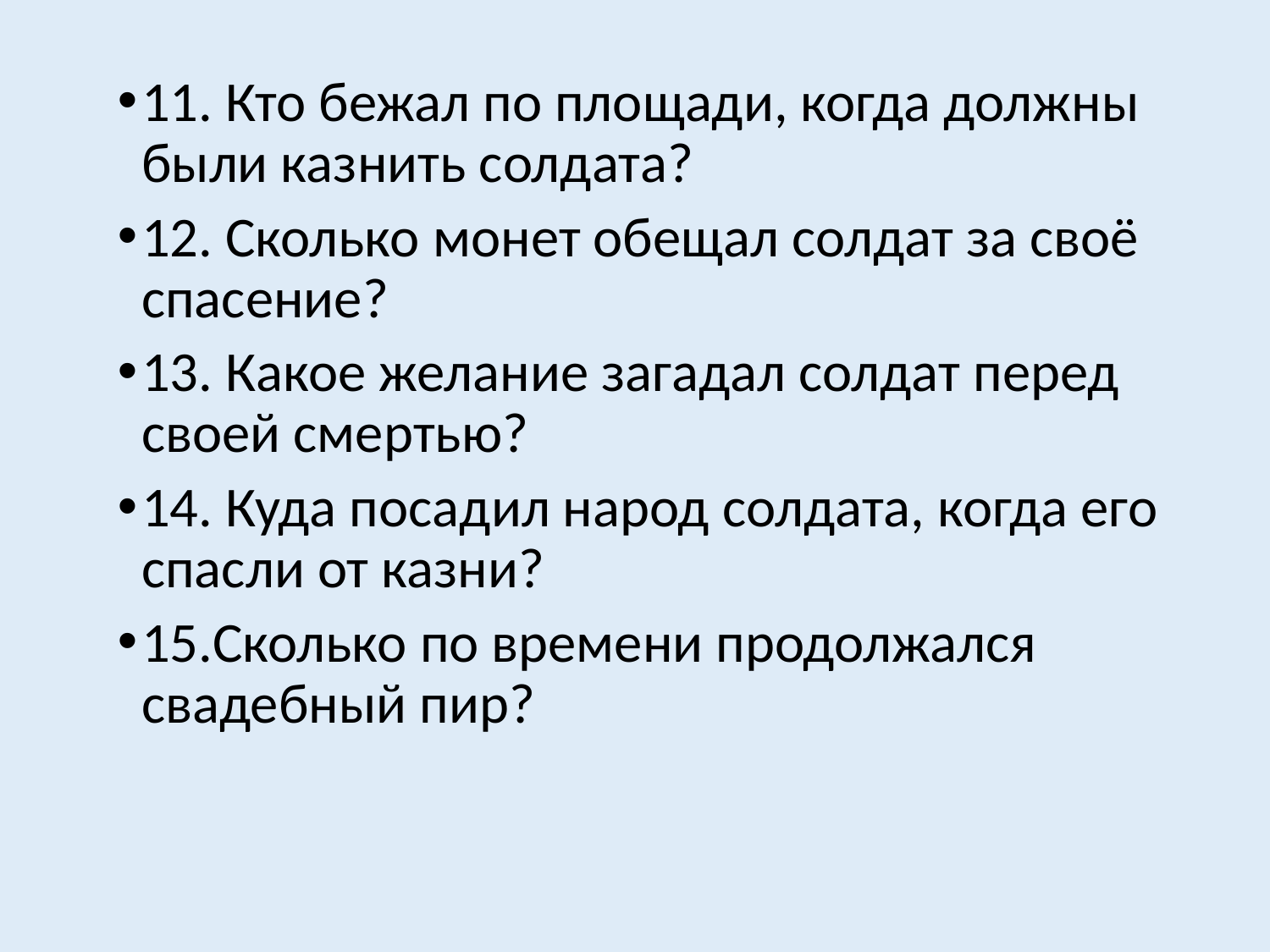

#
11. Кто бежал по площади, когда должны были казнить солдата?
12. Сколько монет обещал солдат за своё спасение?
13. Какое желание загадал солдат перед своей смертью?
14. Куда посадил народ солдата, когда его спасли от казни?
15.Сколько по времени продолжался свадебный пир?